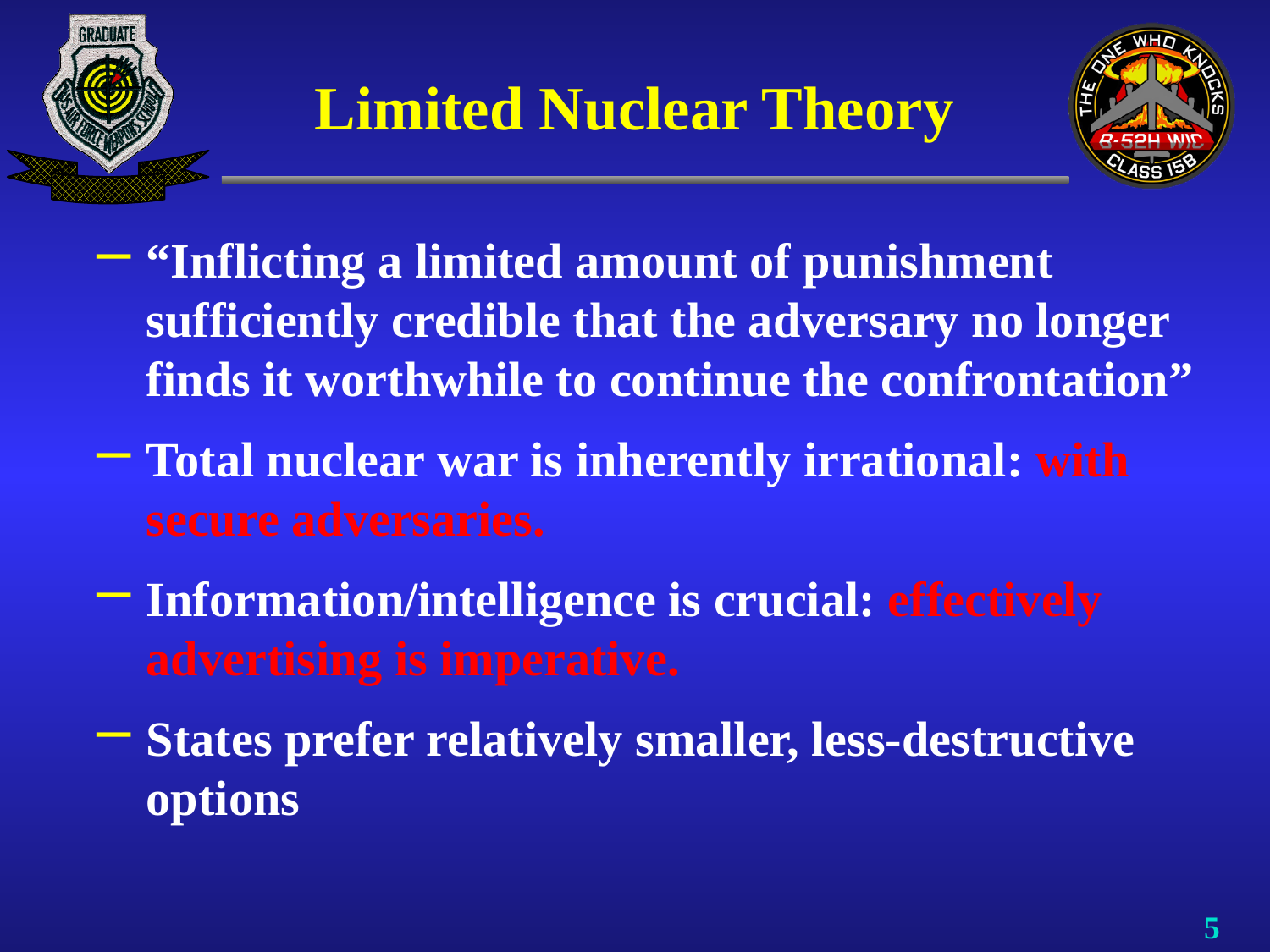

# Limited Nuclear Theory
“Inflicting a limited amount of punishment sufficiently credible that the adversary no longer finds it worthwhile to continue the confrontation”
Total nuclear war is inherently irrational: with secure adversaries.
Information/intelligence is crucial: effectively advertising is imperative.
States prefer relatively smaller, less-destructive options